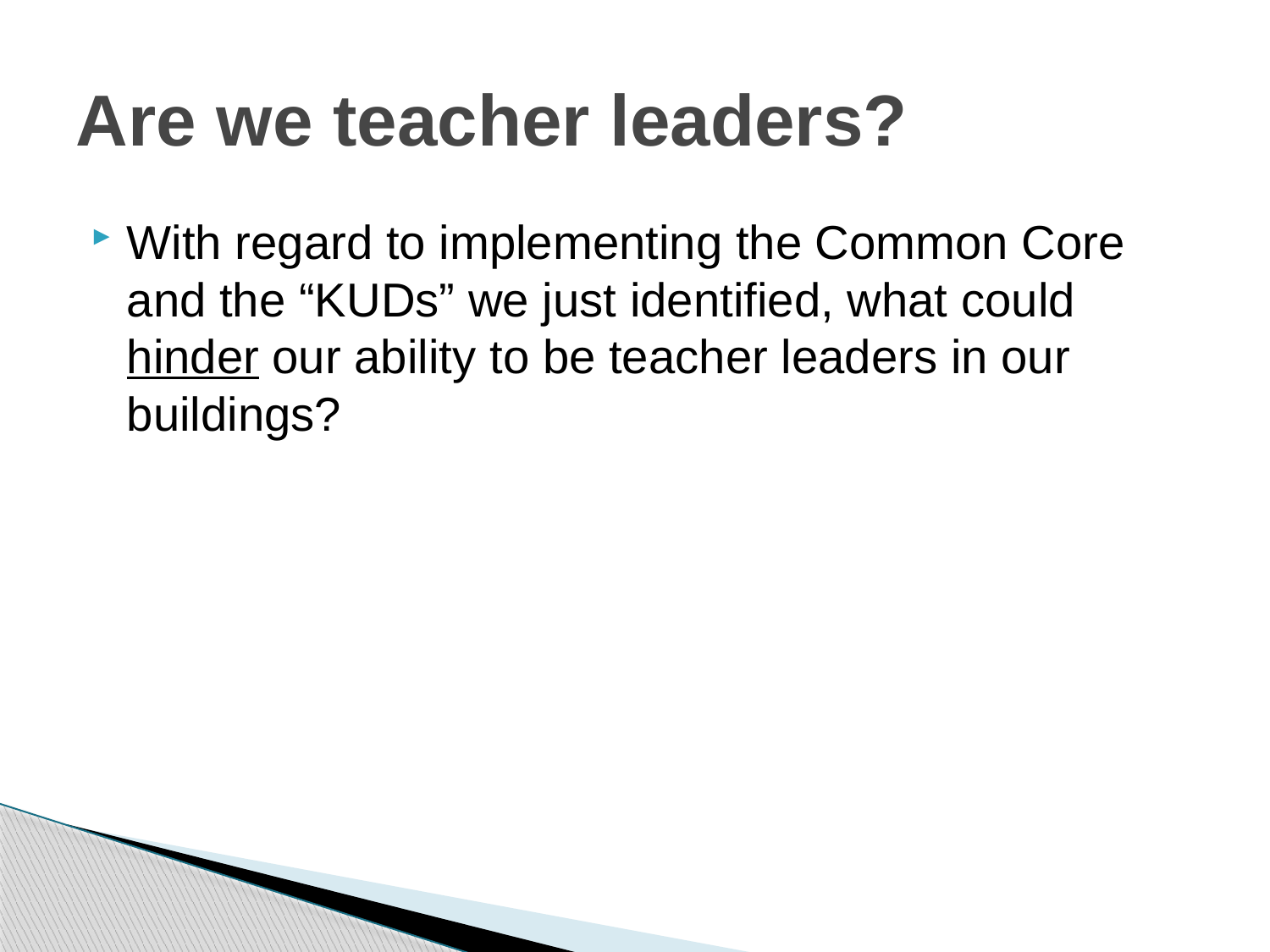

# Are we teacher leaders?
With regard to implementing the Common Core and the “KUDs” we just identified, what could hinder our ability to be teacher leaders in our buildings?